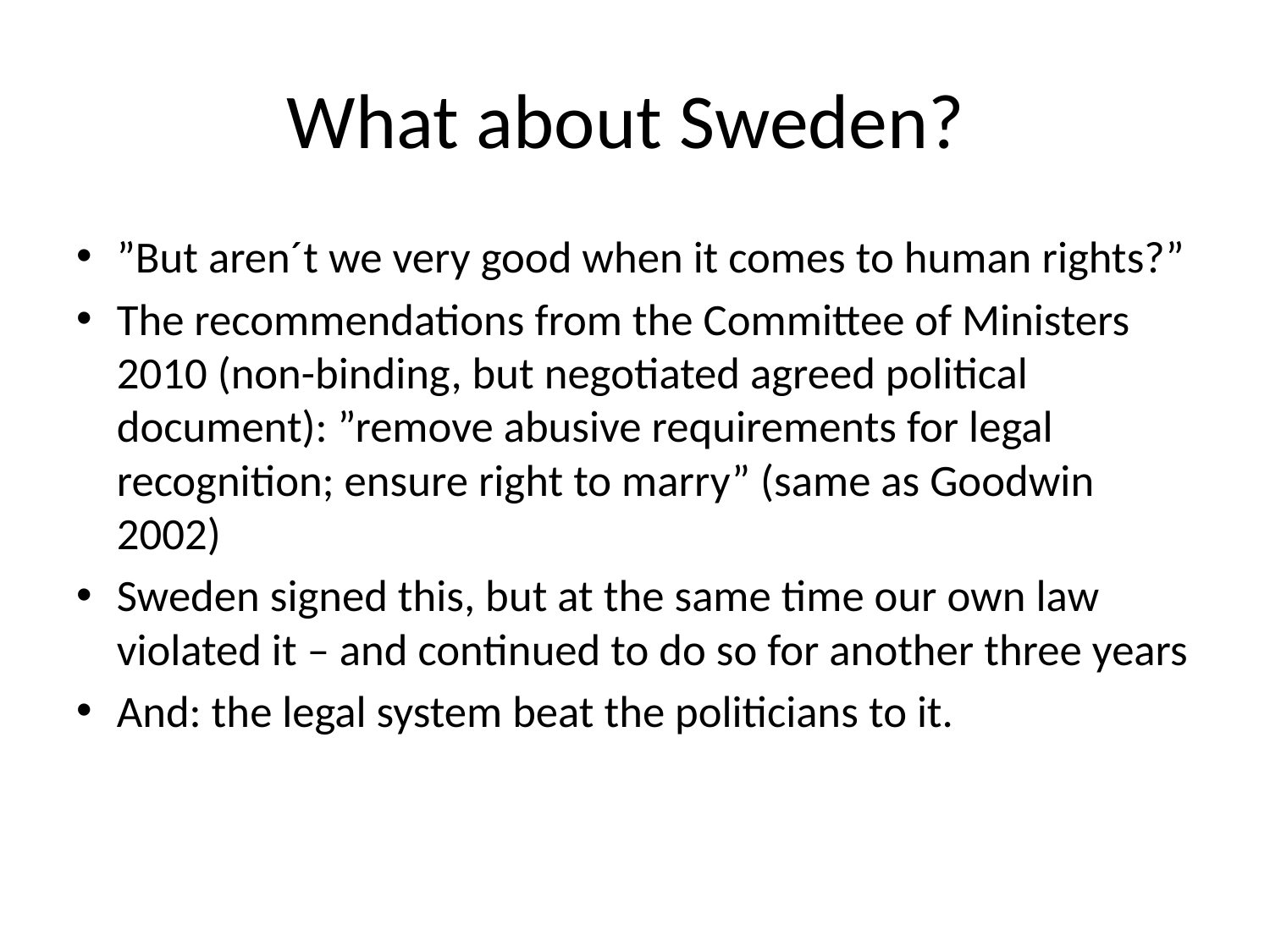

# What about Sweden?
”But aren´t we very good when it comes to human rights?”
The recommendations from the Committee of Ministers 2010 (non-binding, but negotiated agreed political document): ”remove abusive requirements for legal recognition; ensure right to marry” (same as Goodwin 2002)
Sweden signed this, but at the same time our own law violated it – and continued to do so for another three years
And: the legal system beat the politicians to it.